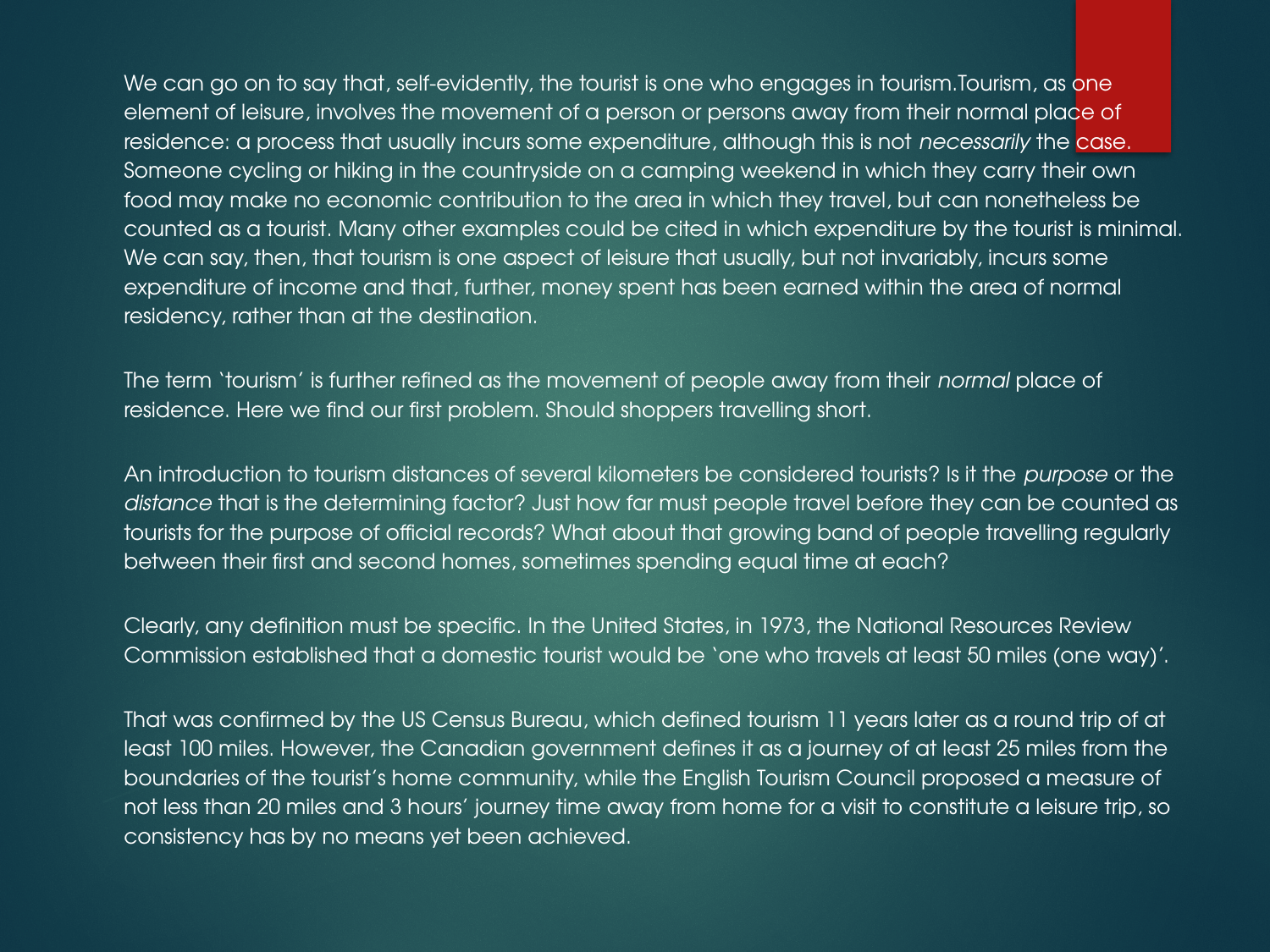

We can go on to say that, self-evidently, the tourist is one who engages in tourism.Tourism, as one element of leisure, involves the movement of a person or persons away from their normal place of residence: a process that usually incurs some expenditure, although this is not necessarily the case. Someone cycling or hiking in the countryside on a camping weekend in which they carry their own food may make no economic contribution to the area in which they travel, but can nonetheless be counted as a tourist. Many other examples could be cited in which expenditure by the tourist is minimal. We can say, then, that tourism is one aspect of leisure that usually, but not invariably, incurs some expenditure of income and that, further, money spent has been earned within the area of normal residency, rather than at the destination.
The term ‘tourism’ is further refined as the movement of people away from their normal place of residence. Here we find our first problem. Should shoppers travelling short.
An introduction to tourism distances of several kilometers be considered tourists? Is it the purpose or the distance that is the determining factor? Just how far must people travel before they can be counted as tourists for the purpose of official records? What about that growing band of people travelling regularly between their first and second homes, sometimes spending equal time at each?
Clearly, any definition must be specific. In the United States, in 1973, the National Resources Review Commission established that a domestic tourist would be ‘one who travels at least 50 miles (one way)’.
That was confirmed by the US Census Bureau, which defined tourism 11 years later as a round trip of at least 100 miles. However, the Canadian government defines it as a journey of at least 25 miles from the boundaries of the tourist’s home community, while the English Tourism Council proposed a measure of not less than 20 miles and 3 hours’ journey time away from home for a visit to constitute a leisure trip, so consistency has by no means yet been achieved.